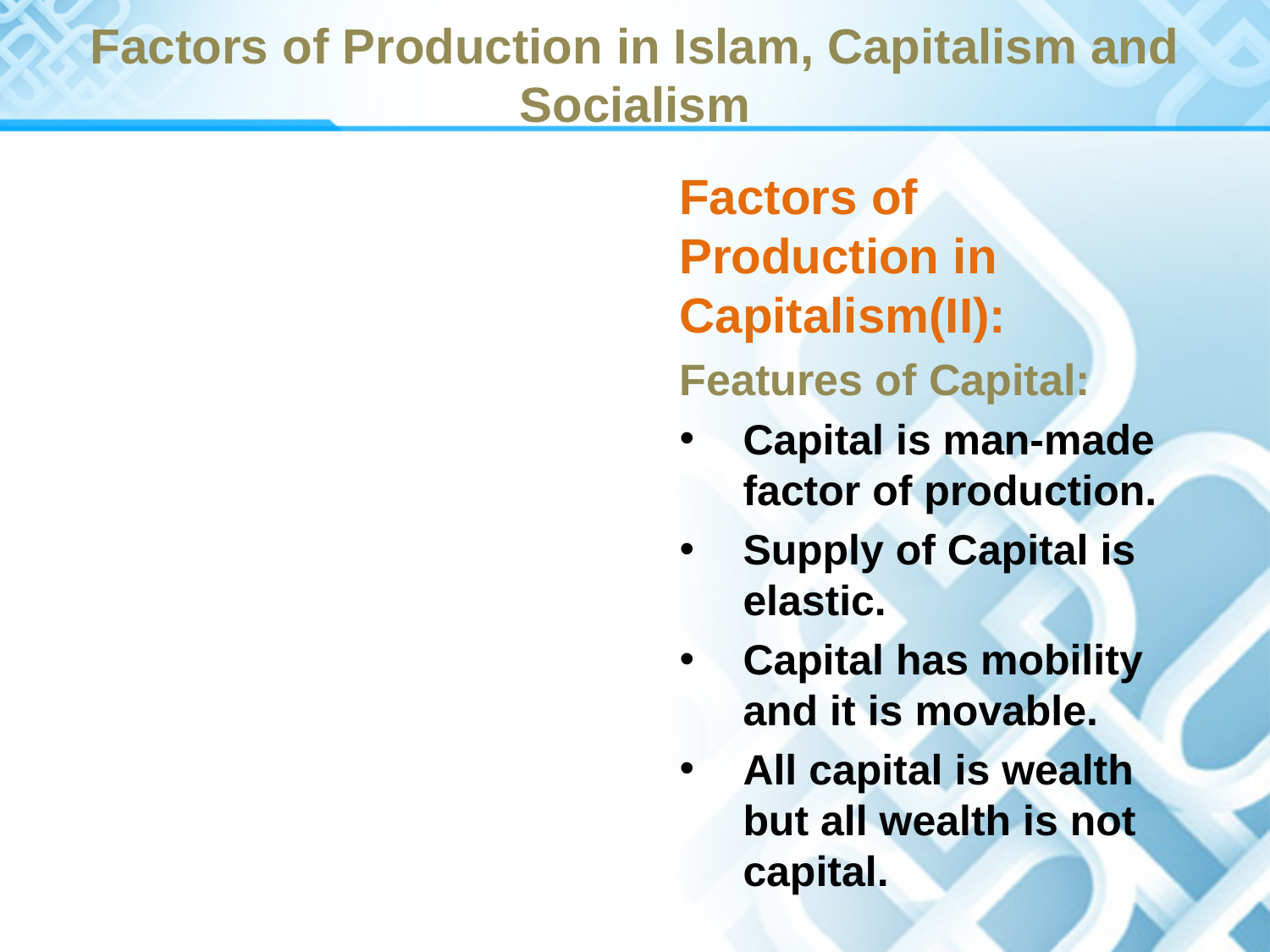

Factors of Production in Islam, Capitalism and Socialism
Factors of Production in Capitalism(II):
Features of Capital:
Capital is man-made factor of production.
Supply of Capital is elastic.
Capital has mobility and it is movable.
All capital is wealth but all wealth is not capital.